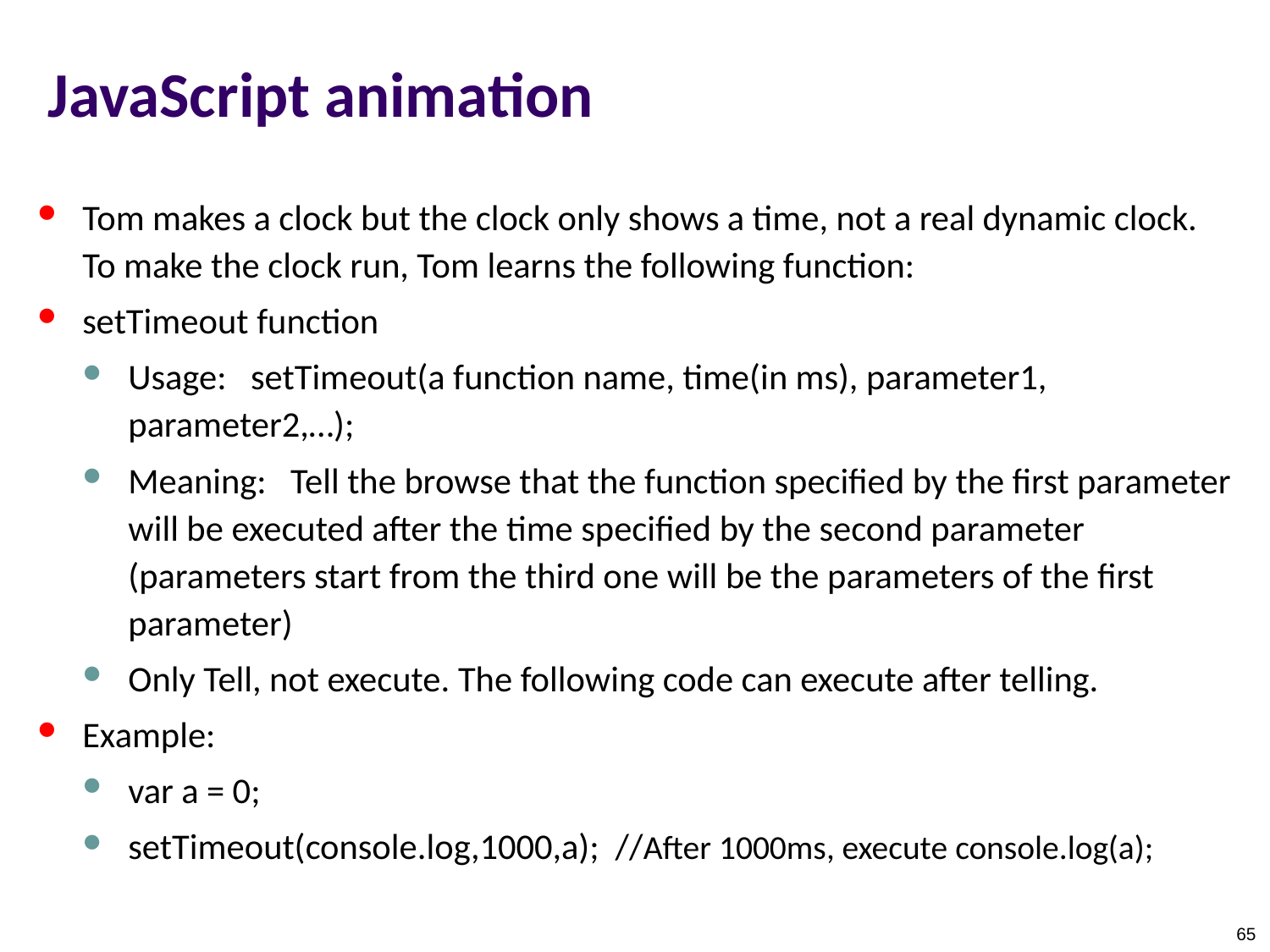

# JavaScript animation
Tom makes a clock but the clock only shows a time, not a real dynamic clock. To make the clock run, Tom learns the following function:
setTimeout function
Usage:   setTimeout(a function name, time(in ms), parameter1, parameter2,…);
Meaning:   Tell the browse that the function specified by the first parameter will be executed after the time specified by the second parameter (parameters start from the third one will be the parameters of the first parameter)
Only Tell, not execute. The following code can execute after telling.
Example:
var a = 0;
setTimeout(console.log,1000,a);  //After 1000ms, execute console.log(a);

65